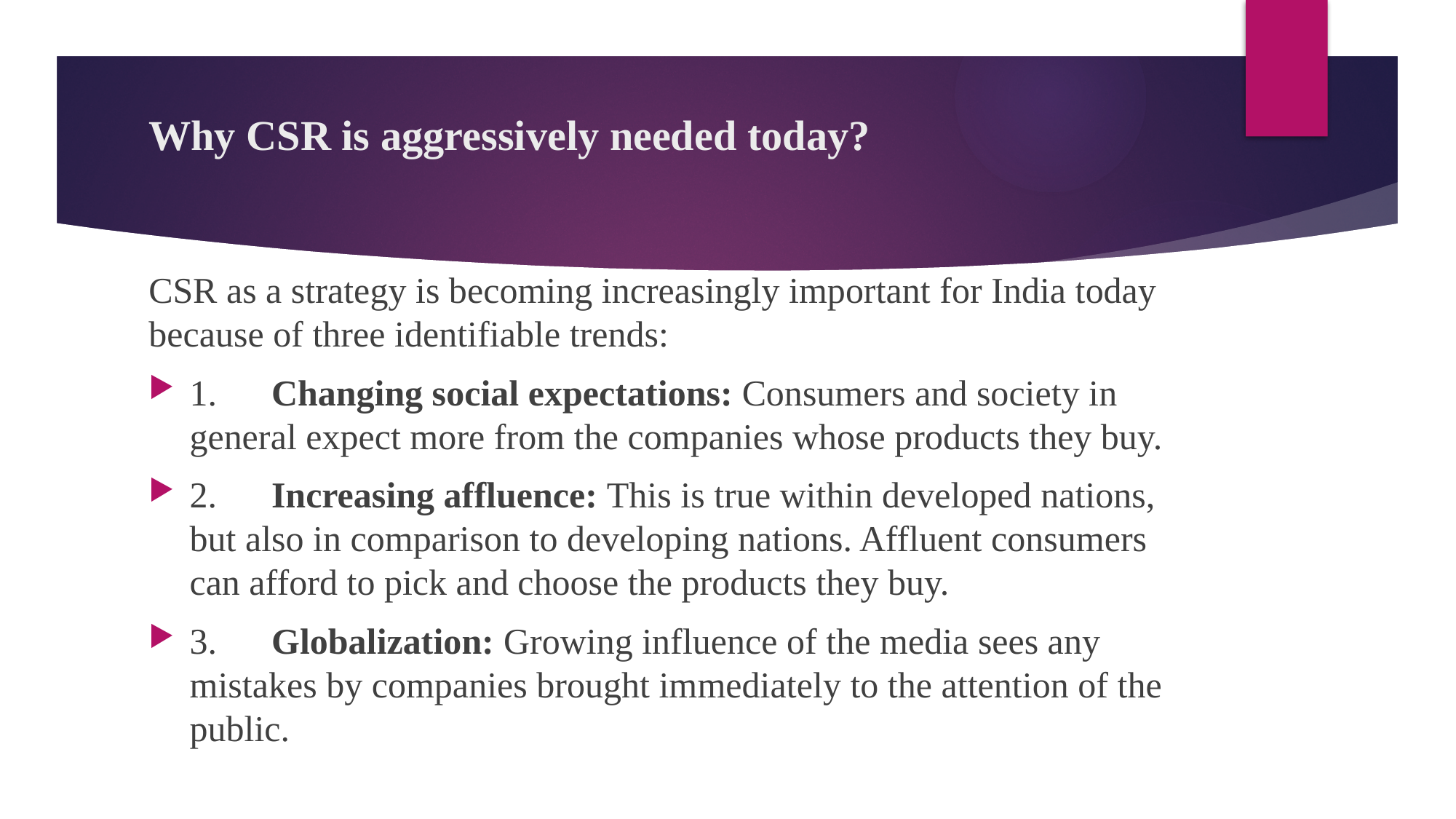

# Why CSR is aggressively needed today?
CSR as a strategy is becoming increasingly important for India today because of three identifiable trends:
1.      Changing social expectations: Consumers and society in general expect more from the companies whose products they buy.
2.      Increasing affluence: This is true within developed nations, but also in comparison to developing nations. Affluent consumers can afford to pick and choose the products they buy.
3.      Globalization: Growing influence of the media sees any mistakes by companies brought immediately to the attention of the public.